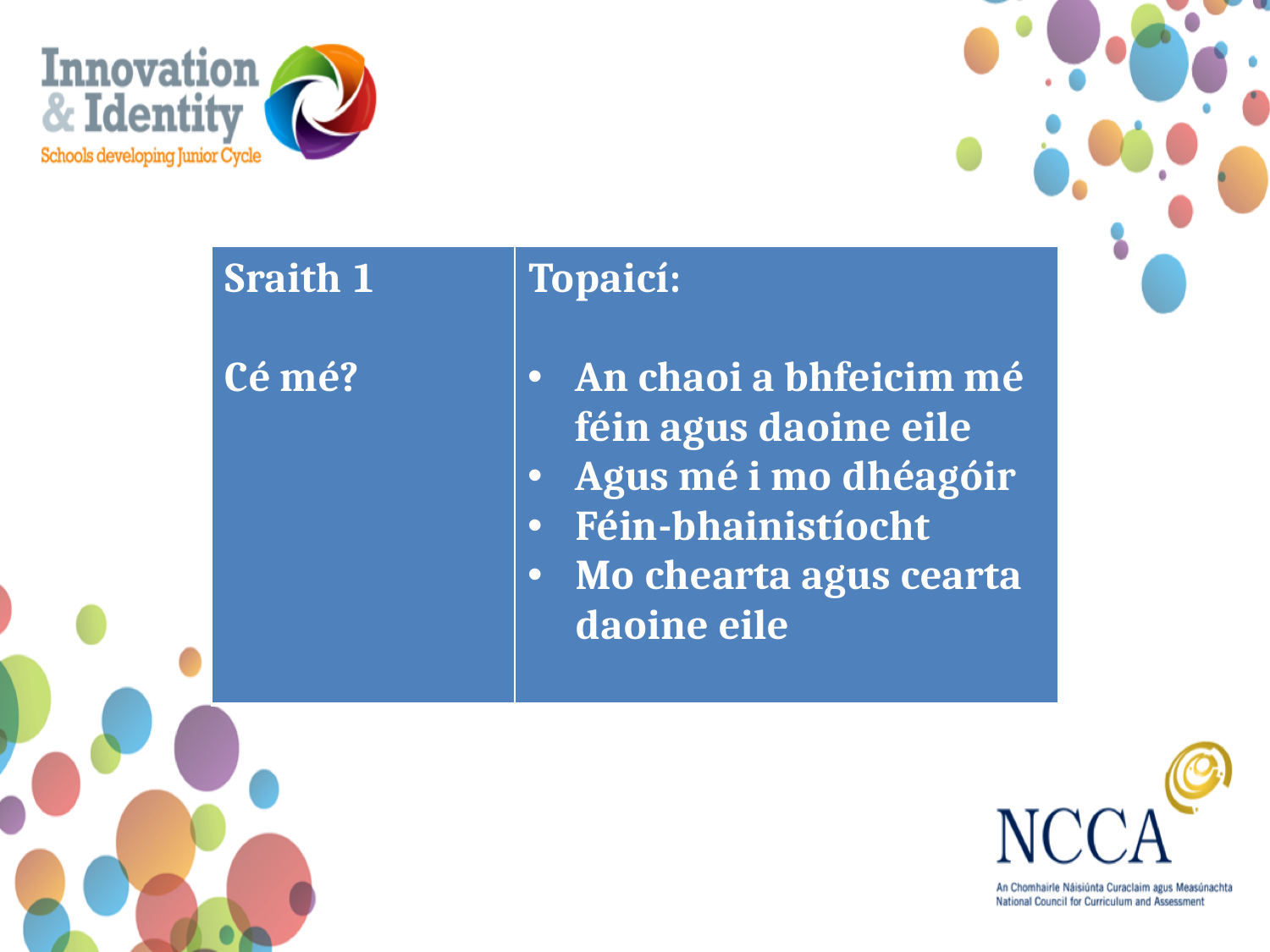

| Sraith 1 Cé mé? | Topaicí: An chaoi a bhfeicim mé féin agus daoine eile Agus mé i mo dhéagóir Féin-bhainistíocht Mo chearta agus cearta daoine eile |
| --- | --- |